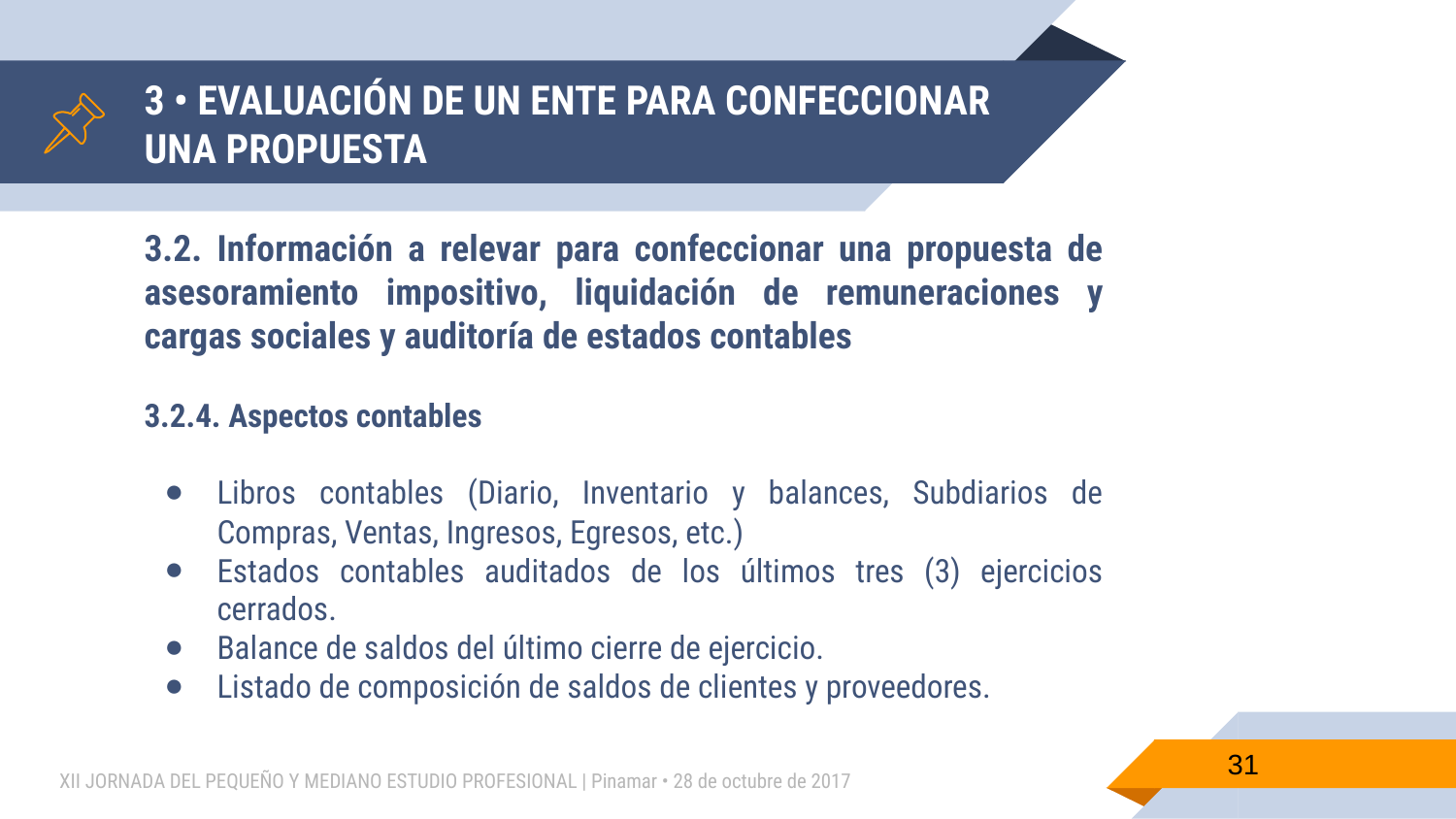

# 3 • EVALUACIÓN DE UN ENTE PARA CONFECCIONAR UNA PROPUESTA

3.2. Información a relevar para confeccionar una propuesta de asesoramiento impositivo, liquidación de remuneraciones y cargas sociales y auditoría de estados contables

3.2.4. Aspectos contables

Libros contables (Diario, Inventario y balances, Subdiarios de Compras, Ventas, Ingresos, Egresos, etc.)
Estados contables auditados de los últimos tres (3) ejercicios cerrados.
Balance de saldos del último cierre de ejercicio.
Listado de composición de saldos de clientes y proveedores.
31